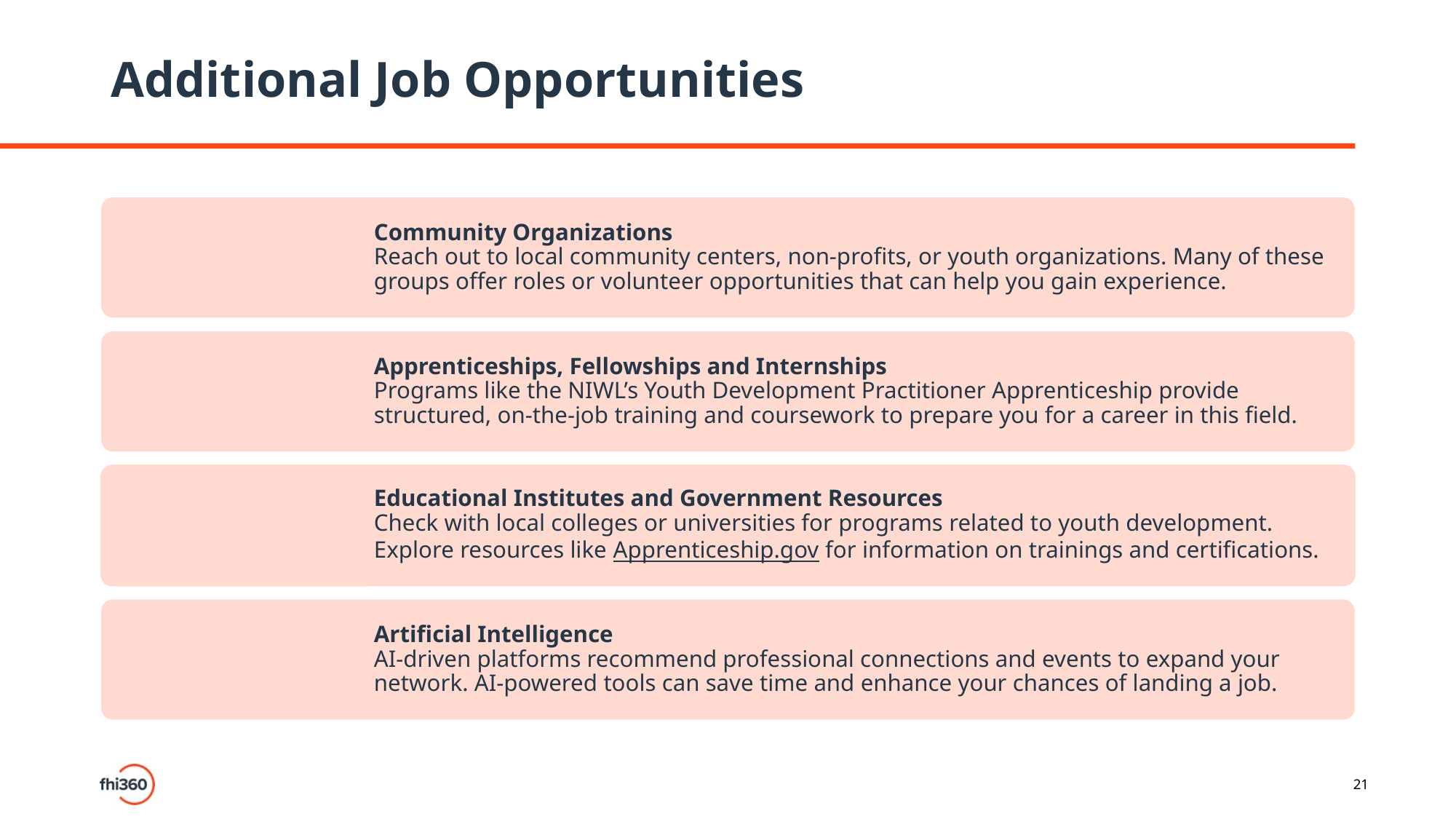

# Additional Job Opportunities
Community Organizations
Reach out to local community centers, non-profits, or youth organizations. Many of these groups offer roles or volunteer opportunities that can help you gain experience.
Apprenticeships, Fellowships and Internships
Programs like the NIWL’s Youth Development Practitioner Apprenticeship provide structured, on-the-job training and coursework to prepare you for a career in this field.
Educational Institutes and Government Resources
Check with local colleges or universities for programs related to youth development. Explore resources like Apprenticeship.gov for information on trainings and certifications.
Artificial Intelligence
AI-driven platforms recommend professional connections and events to expand your network. AI-powered tools can save time and enhance your chances of landing a job.